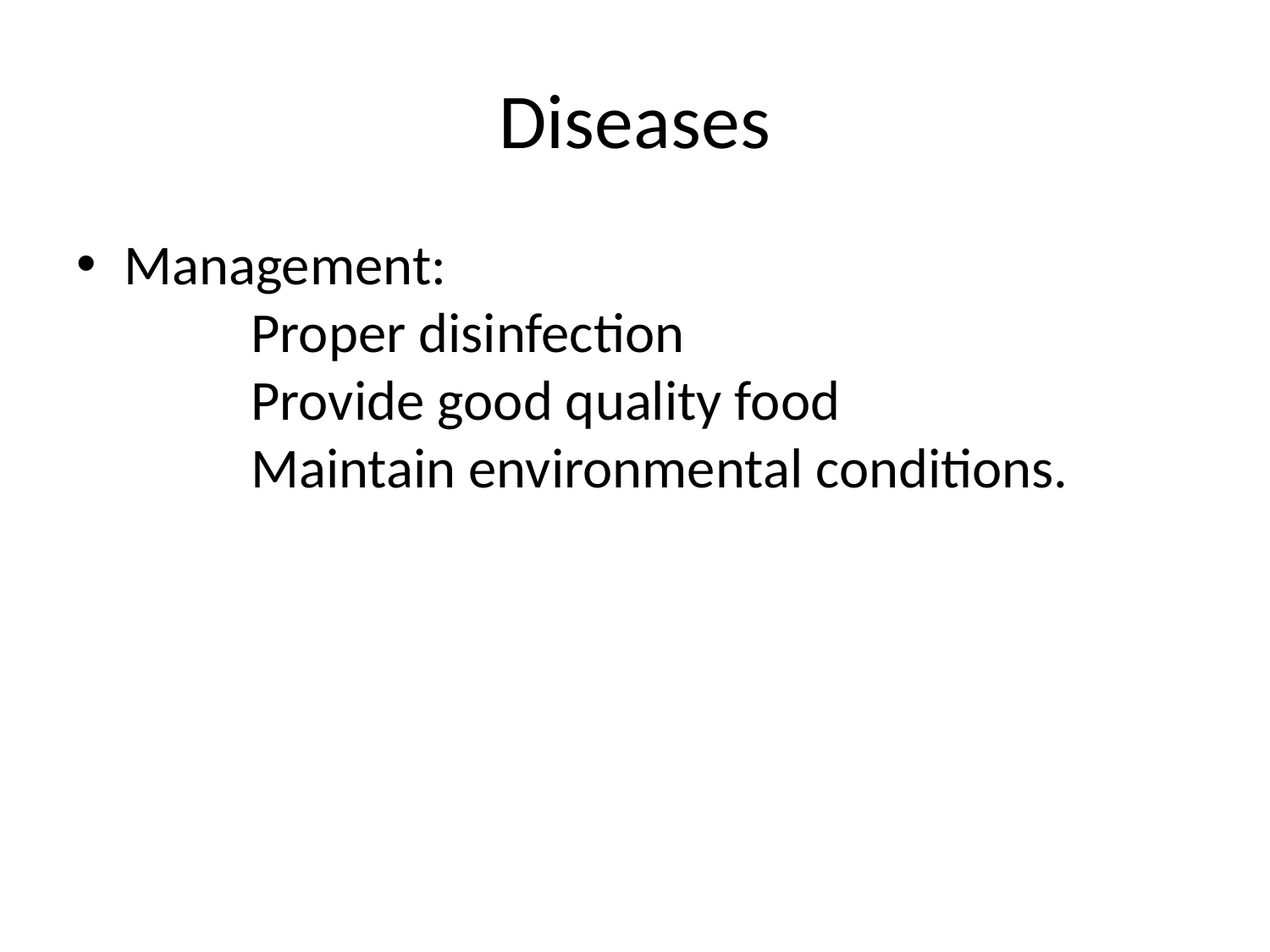

# Diseases
Management:
	Proper disinfection
	Provide good quality food
	Maintain environmental conditions.